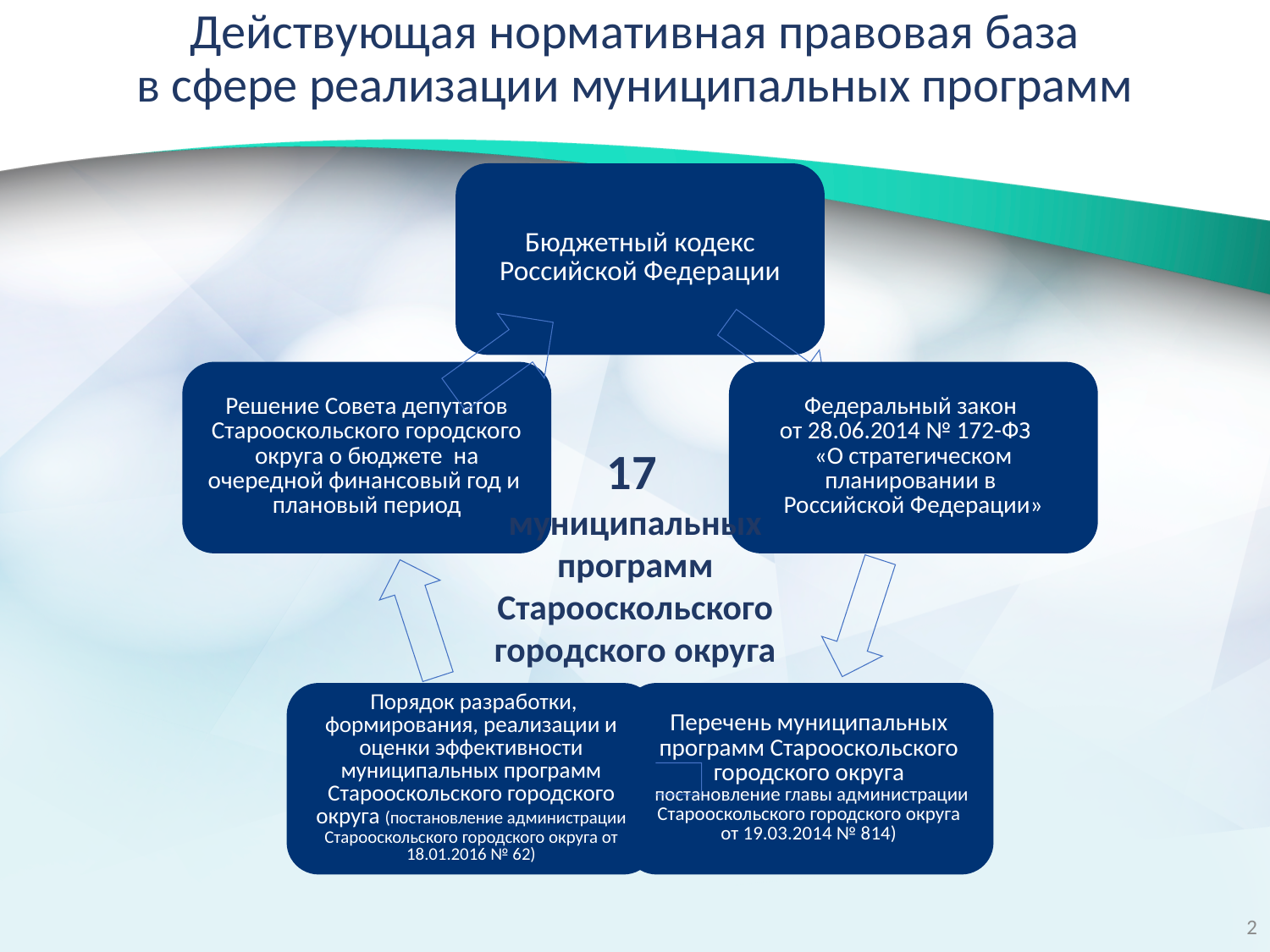

Действующая нормативная правовая база
в сфере реализации муниципальных программ
Бюджетный кодекс Российской Федерации
Федеральный закон
от 28.06.2014 № 172-ФЗ
«О стратегическом планировании в
Российской Федерации»
Решение Совета депутатов Старооскольского городского округа о бюджете  на очередной финансовый год и  плановый период
17
муниципальных программ Старооскольского городского округа
2